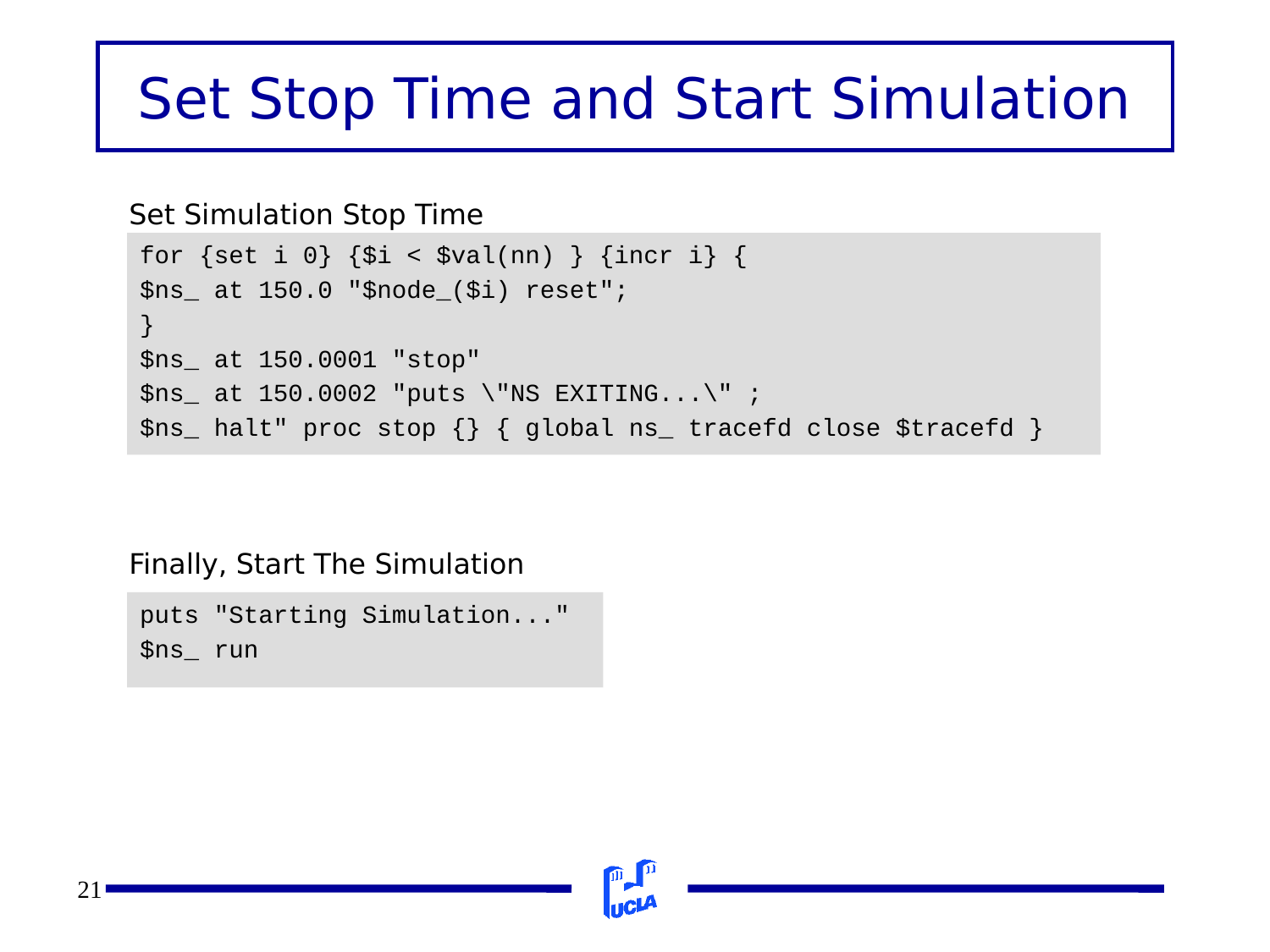

# Set Stop Time and Start Simulation
Set Simulation Stop Time
for {set i 0} {$i < $val(nn) } {incr i} {
$ns_ at 150.0 "$node_($i) reset";
}
$ns_ at 150.0001 "stop"
$ns_ at 150.0002 "puts \"NS EXITING...\" ;
$ns_ halt" proc stop {} { global ns_ tracefd close $tracefd }
Finally, Start The Simulation
puts "Starting Simulation..."
$ns_ run
21